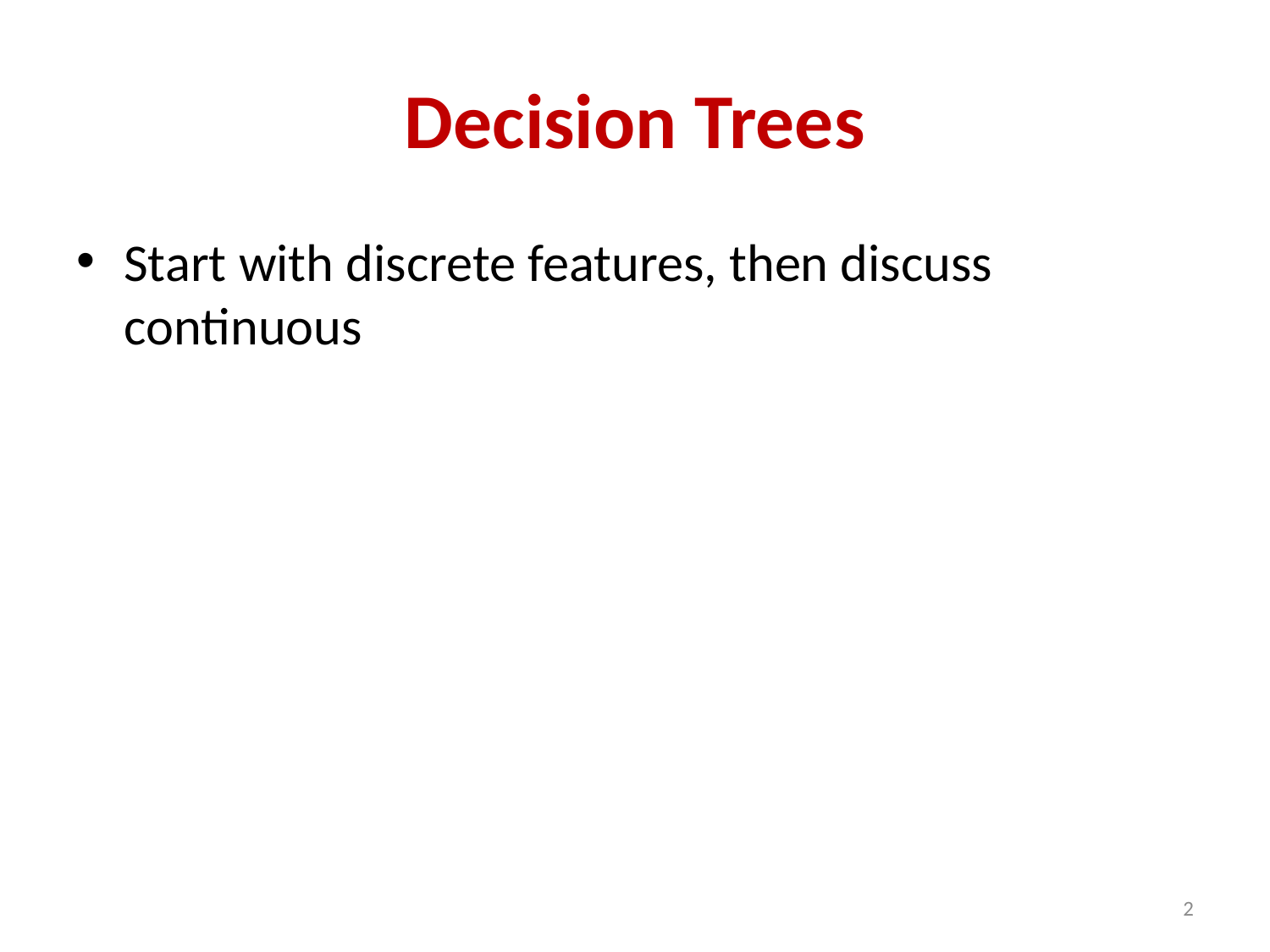

# Decision Trees
Start with discrete features, then discuss continuous

2